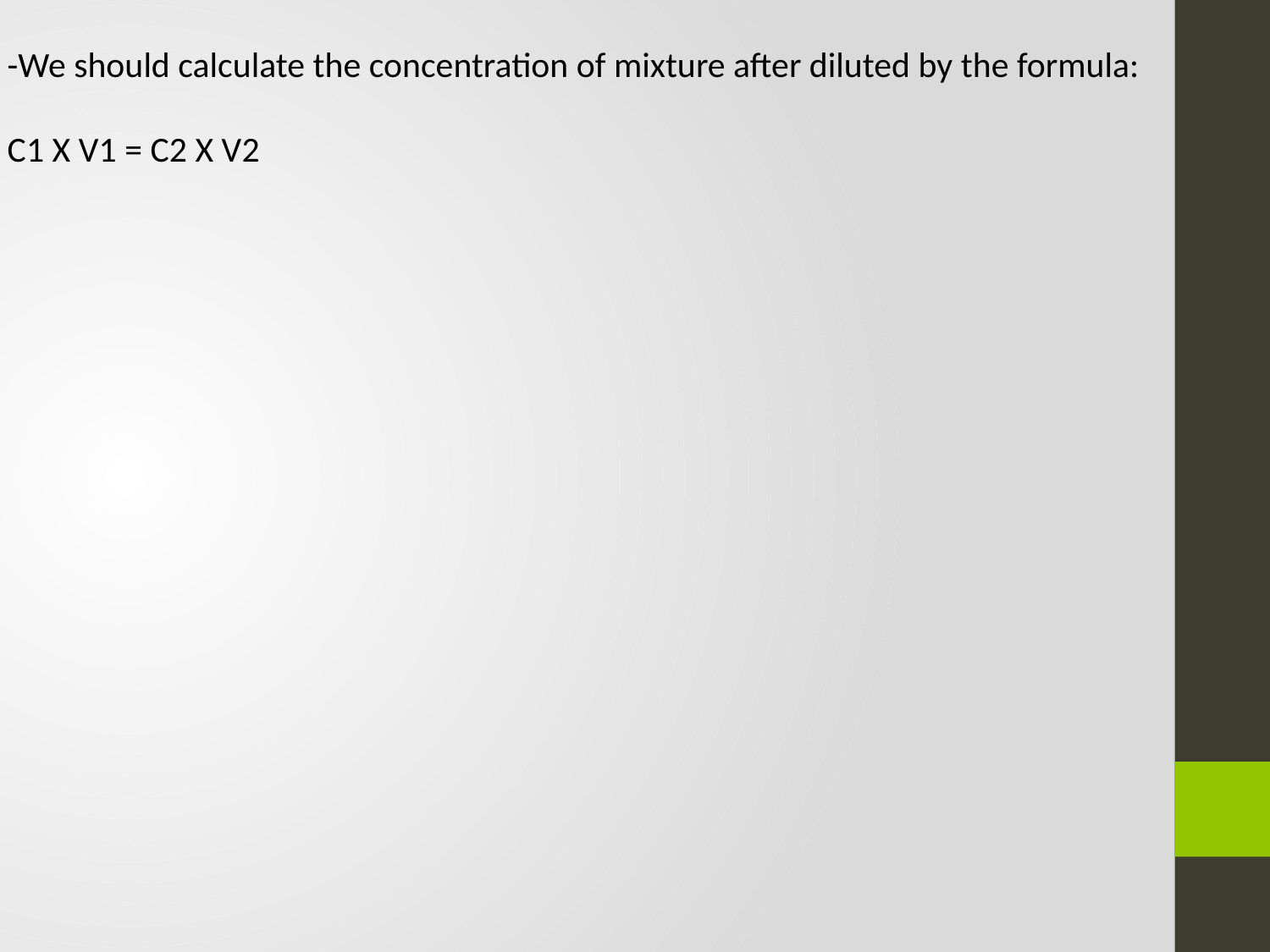

-We should calculate the concentration of mixture after diluted by the formula:

C1 X V1 = C2 X V2